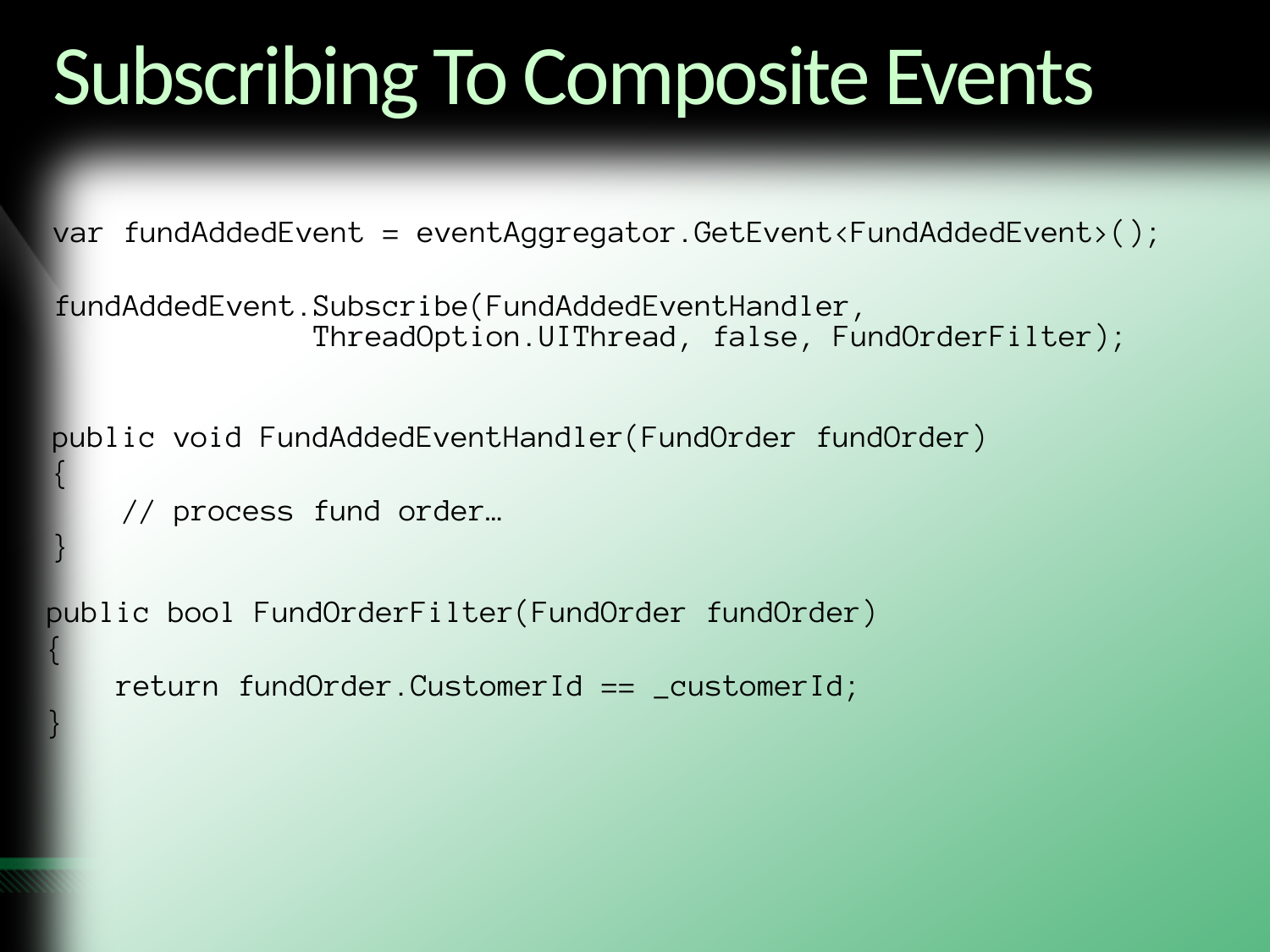

# Subscribing To Composite Events
var fundAddedEvent = eventAggregator.GetEvent<FundAddedEvent>();

fundAddedEvent.Subscribe(FundAddedEventHandler,
               ThreadOption.UIThread, false, FundOrderFilter);
public void FundAddedEventHandler(FundOrder fundOrder)
{
    // process fund order…
}
public bool FundOrderFilter(FundOrder fundOrder)
{
    return fundOrder.CustomerId == _customerId;
}